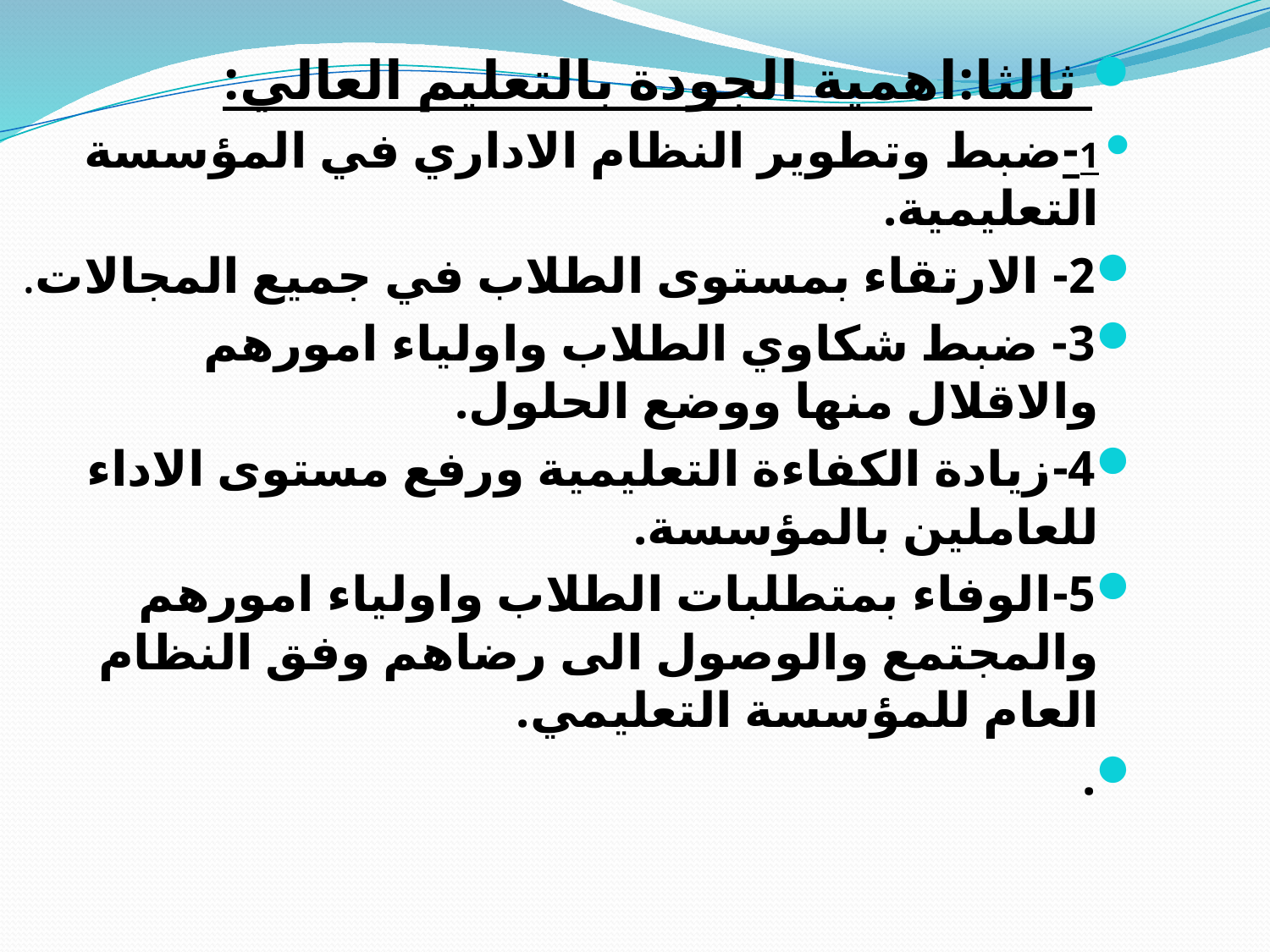

ثالثا:اهمية الجودة بالتعليم العالي:
1-ضبط وتطوير النظام الاداري في المؤسسة التعليمية.
2- الارتقاء بمستوى الطلاب في جميع المجالات.
3- ضبط شكاوي الطلاب واولياء امورهم والاقلال منها ووضع الحلول.
4-زيادة الكفاءة التعليمية ورفع مستوى الاداء للعاملين بالمؤسسة.
5-الوفاء بمتطلبات الطلاب واولياء امورهم والمجتمع والوصول الى رضاهم وفق النظام العام للمؤسسة التعليمي.
.